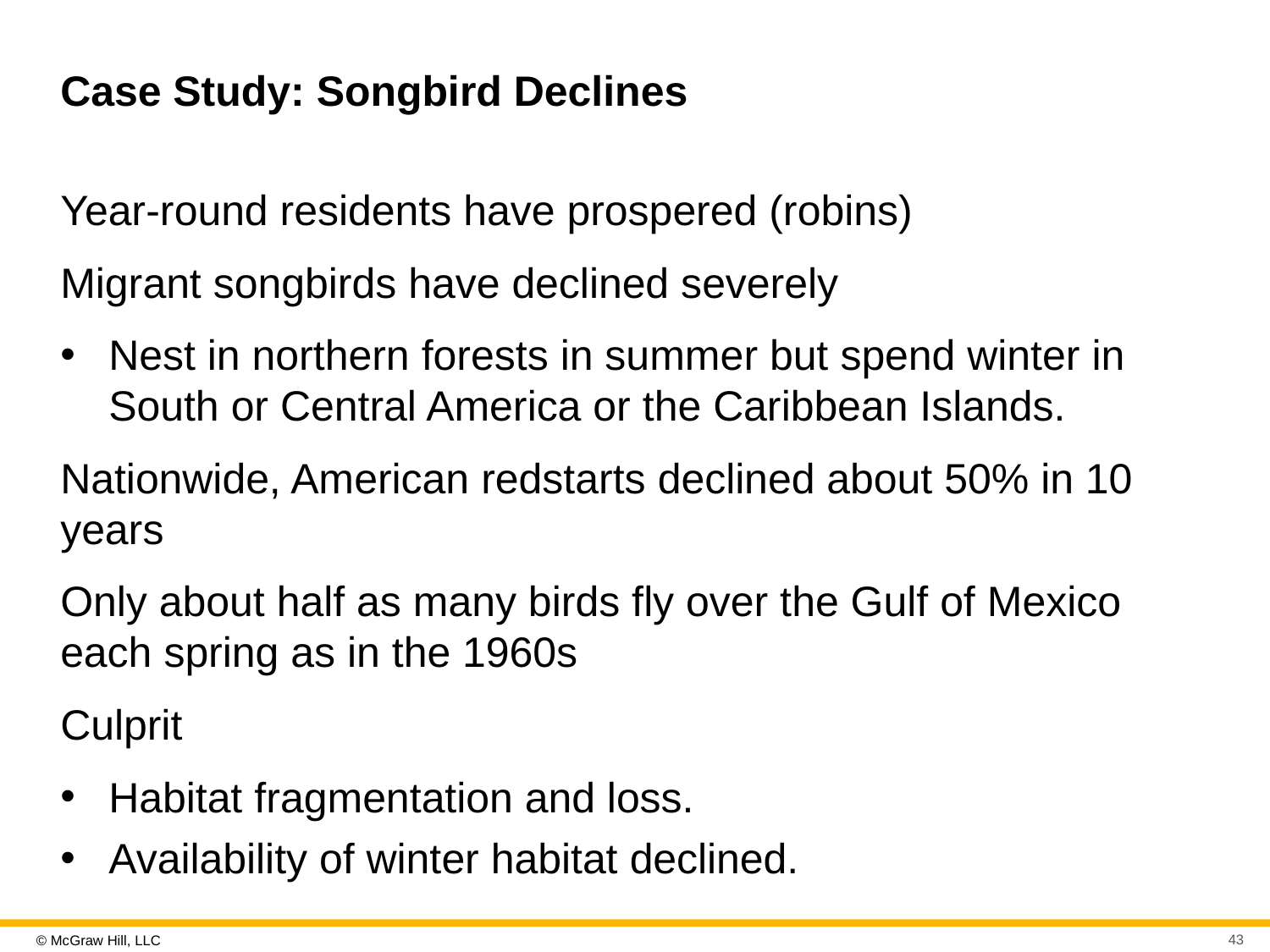

# Case Study: Songbird Declines
Year-round residents have prospered (robins)
Migrant songbirds have declined severely
Nest in northern forests in summer but spend winter in South or Central America or the Caribbean Islands.
Nationwide, American redstarts declined about 50% in 10 years
Only about half as many birds fly over the Gulf of Mexico each spring as in the 1960s
Culprit
Habitat fragmentation and loss.
Availability of winter habitat declined.
43